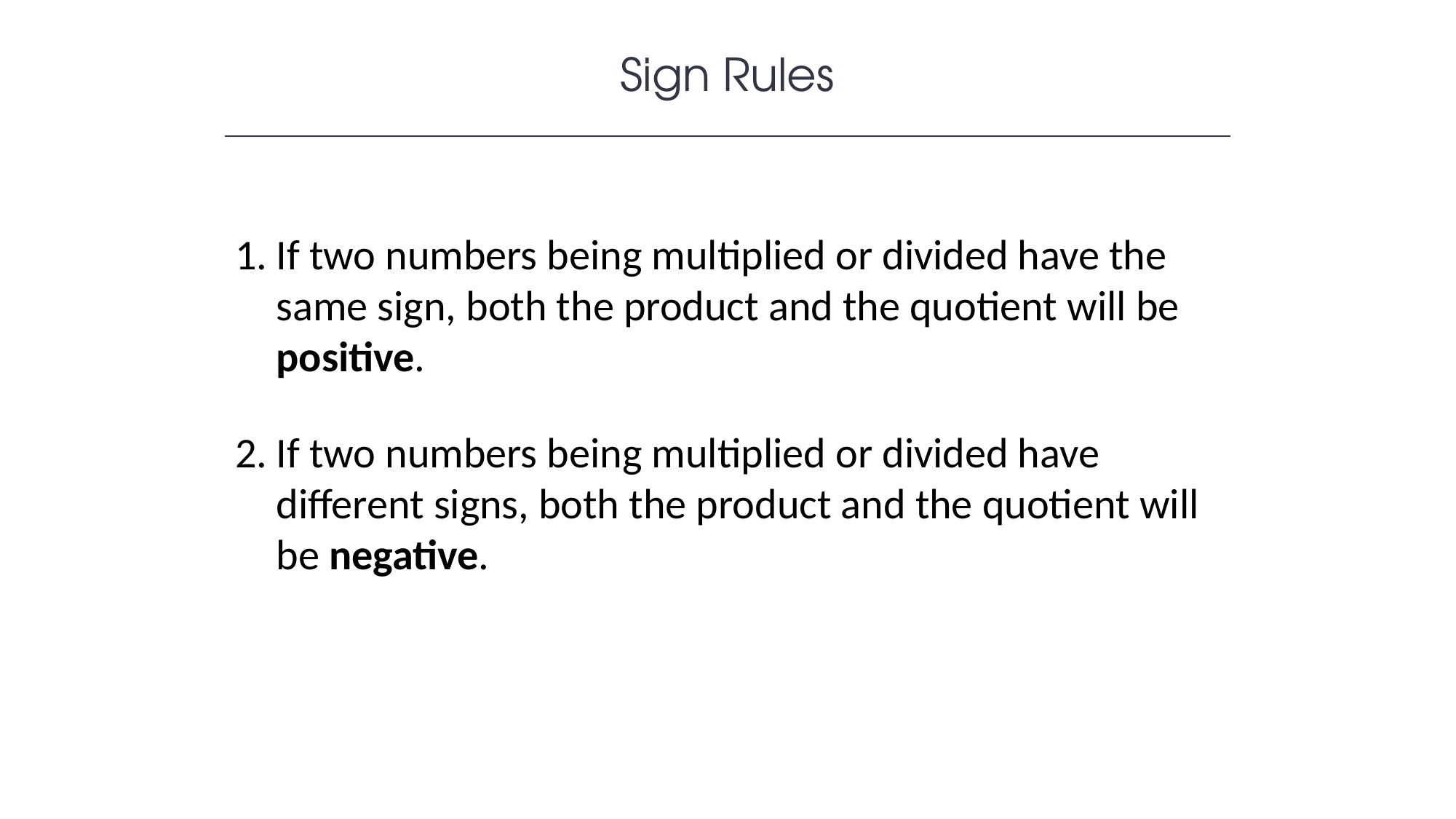

Sign Rules
If two numbers being multiplied or divided have the same sign, both the product and the quotient will be positive.
If two numbers being multiplied or divided have different signs, both the product and the quotient will be negative.